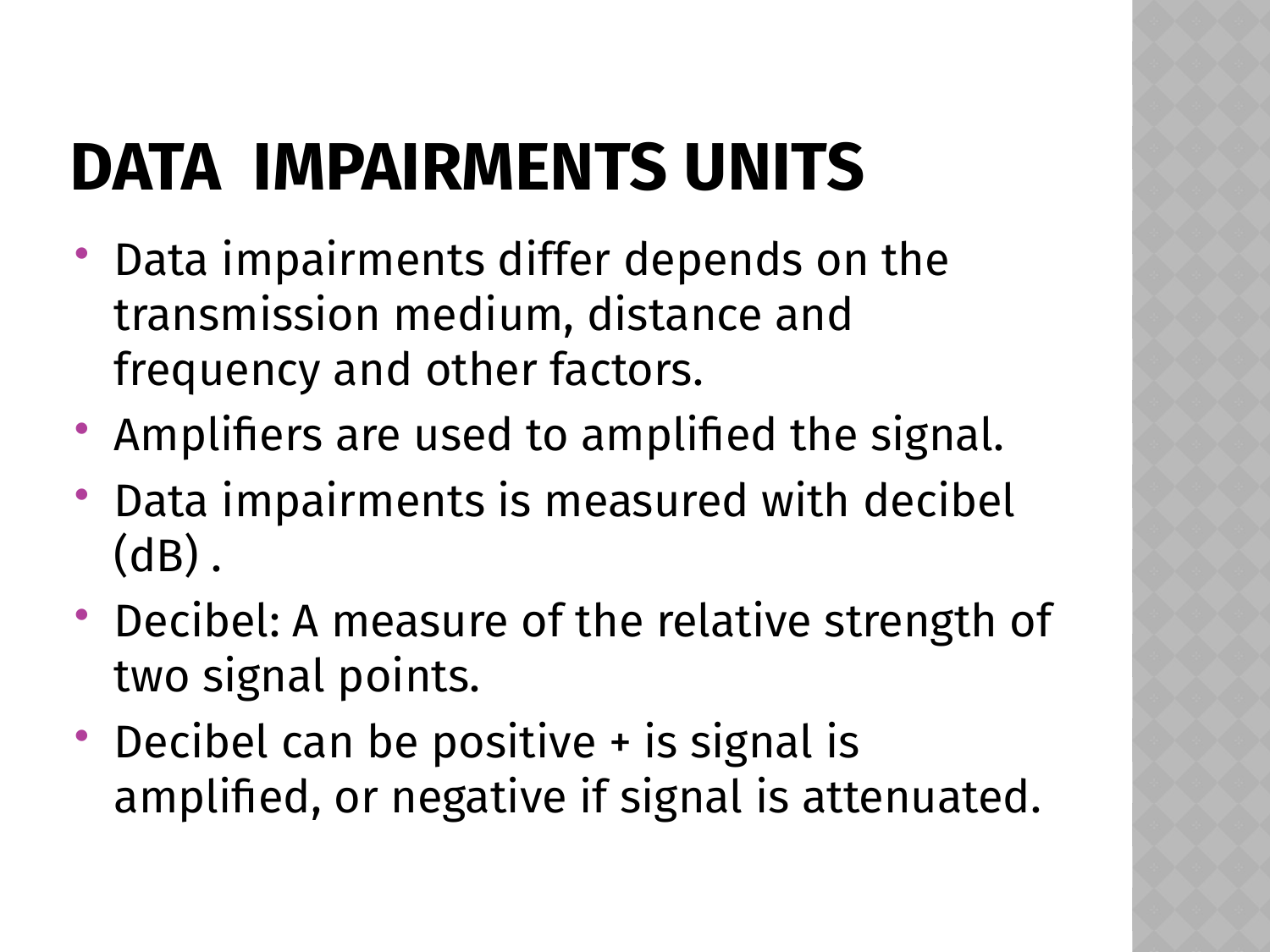

# Data  impairments units
Data impairments differ depends on the transmission medium, distance and frequency and other factors.
Amplifiers are used to amplified the signal.
Data impairments is measured with decibel (dB) .
Decibel: A measure of the relative strength of two signal points.
Decibel can be positive + is signal is amplified, or negative if signal is attenuated.